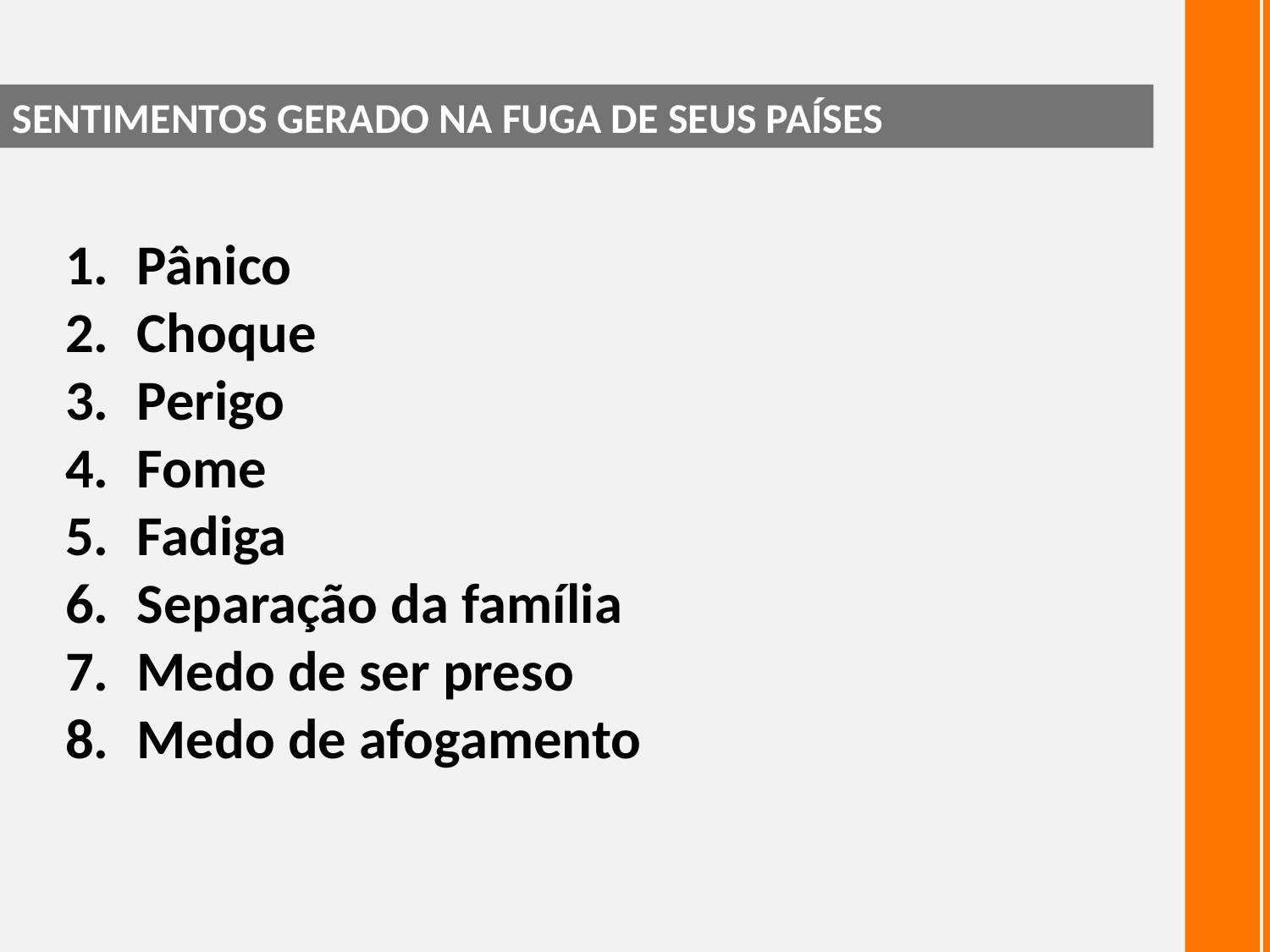

SENTIMENTOS GERADO NA FUGA DE SEUS PAÍSES
Pânico
Choque
Perigo
Fome
Fadiga
Separação da família
Medo de ser preso
Medo de afogamento